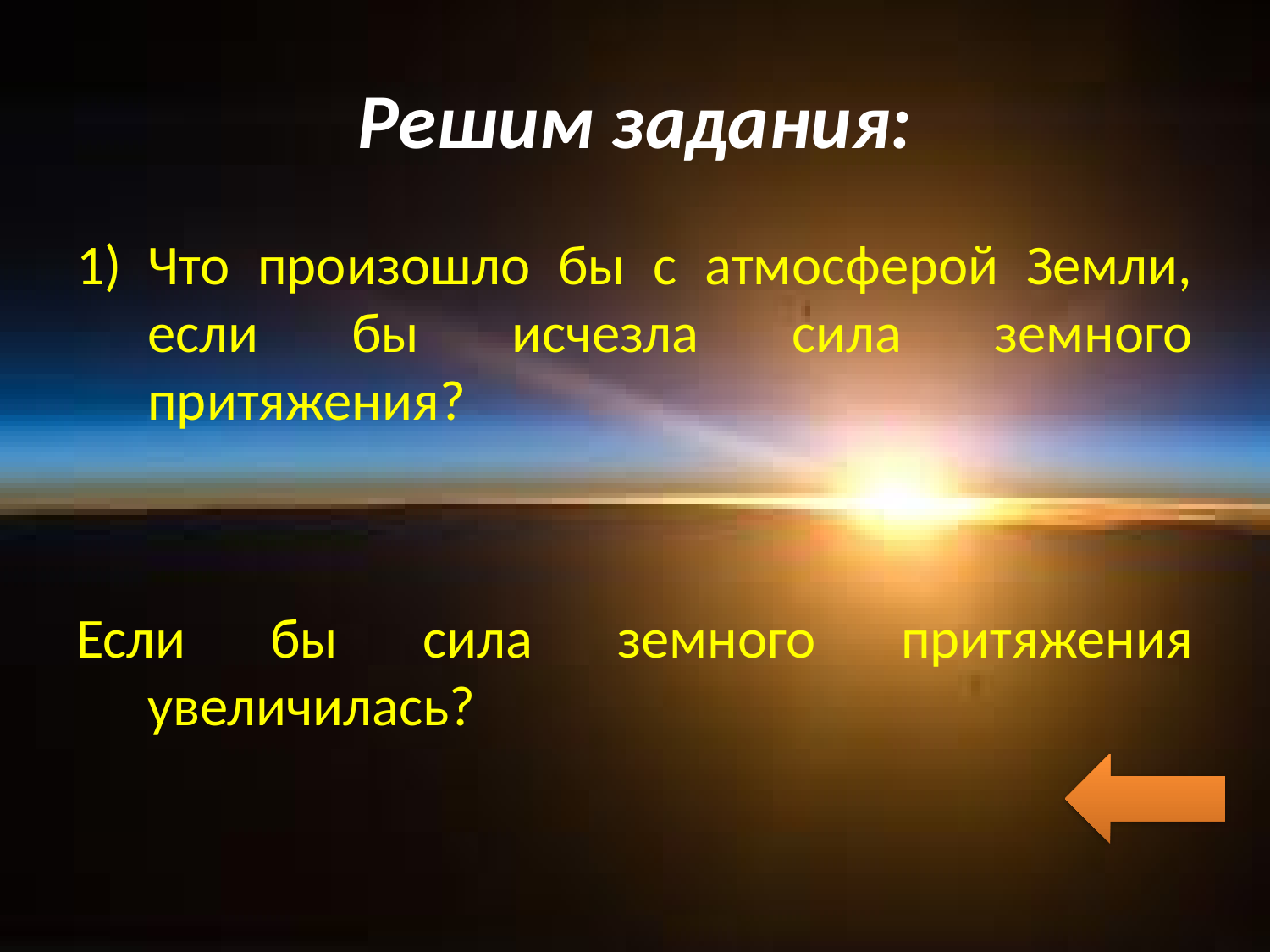

# Решим задания:
Что произошло бы с атмосферой Земли, если бы исчезла сила земного притяжения?

Если бы сила земного притяжения увеличилась?